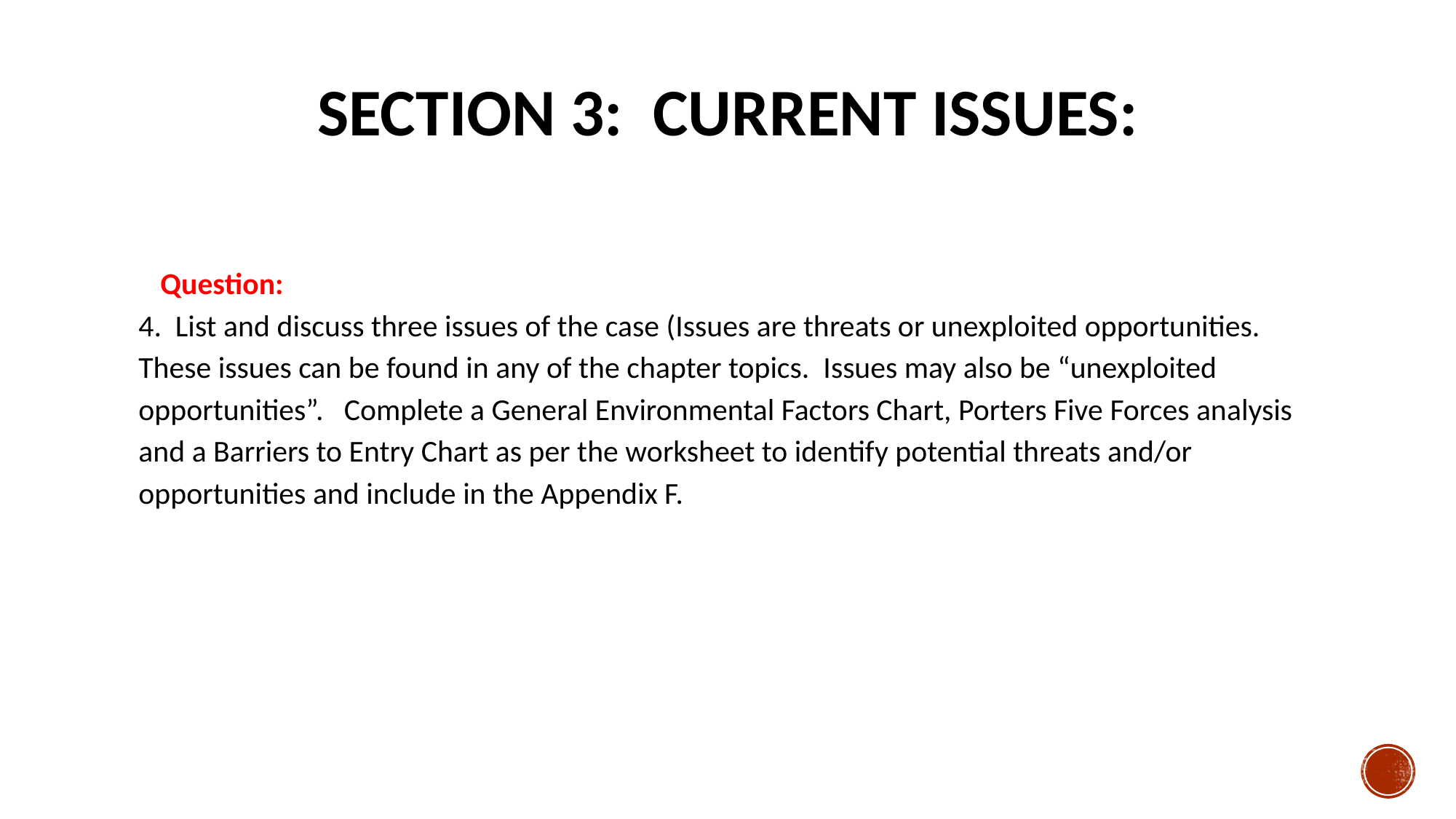

# Section 3:  CURRENT ISSUES:
Question:
4.  List and discuss three issues of the case (Issues are threats or unexploited opportunities.  These issues can be found in any of the chapter topics.  Issues may also be “unexploited opportunities”.   Complete a General Environmental Factors Chart, Porters Five Forces analysis and a Barriers to Entry Chart as per the worksheet to identify potential threats and/or opportunities and include in the Appendix F.